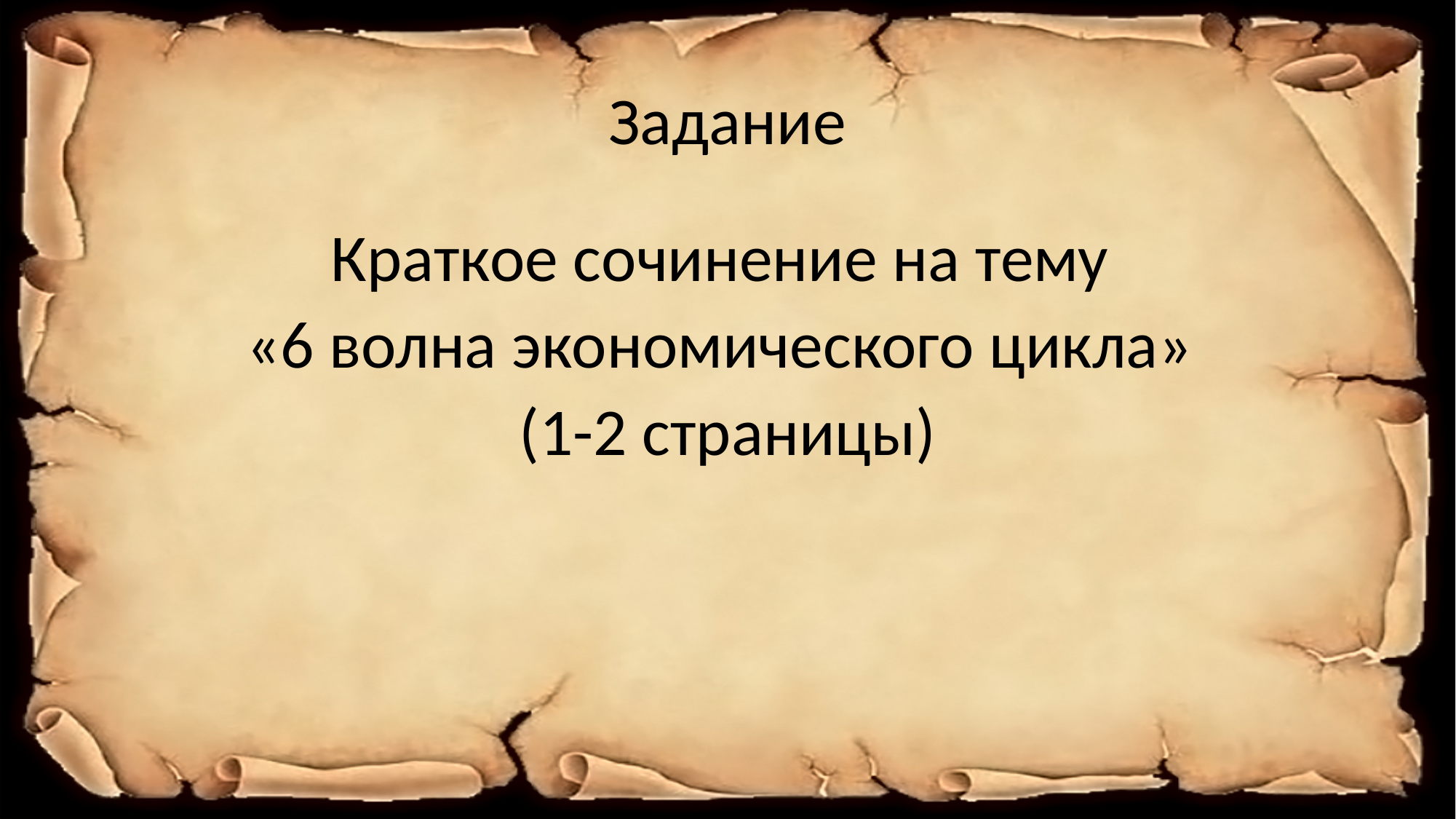

# Задание
Краткое сочинение на тему
«6 волна экономического цикла»
(1-2 страницы)